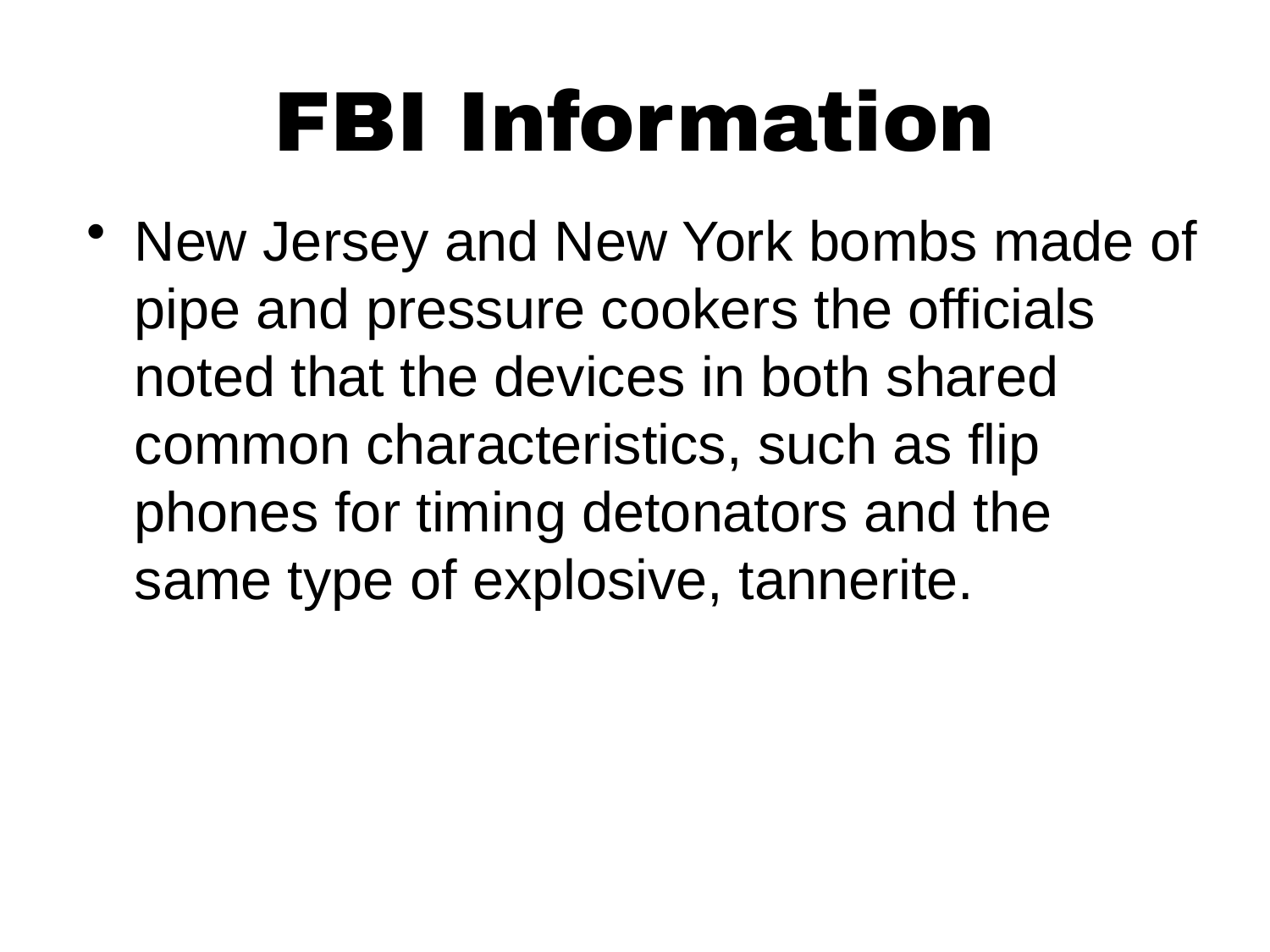

# FBI Information
New Jersey and New York bombs made of pipe and pressure cookers the officials noted that the devices in both shared common characteristics, such as flip phones for timing detonators and the same type of explosive, tannerite.